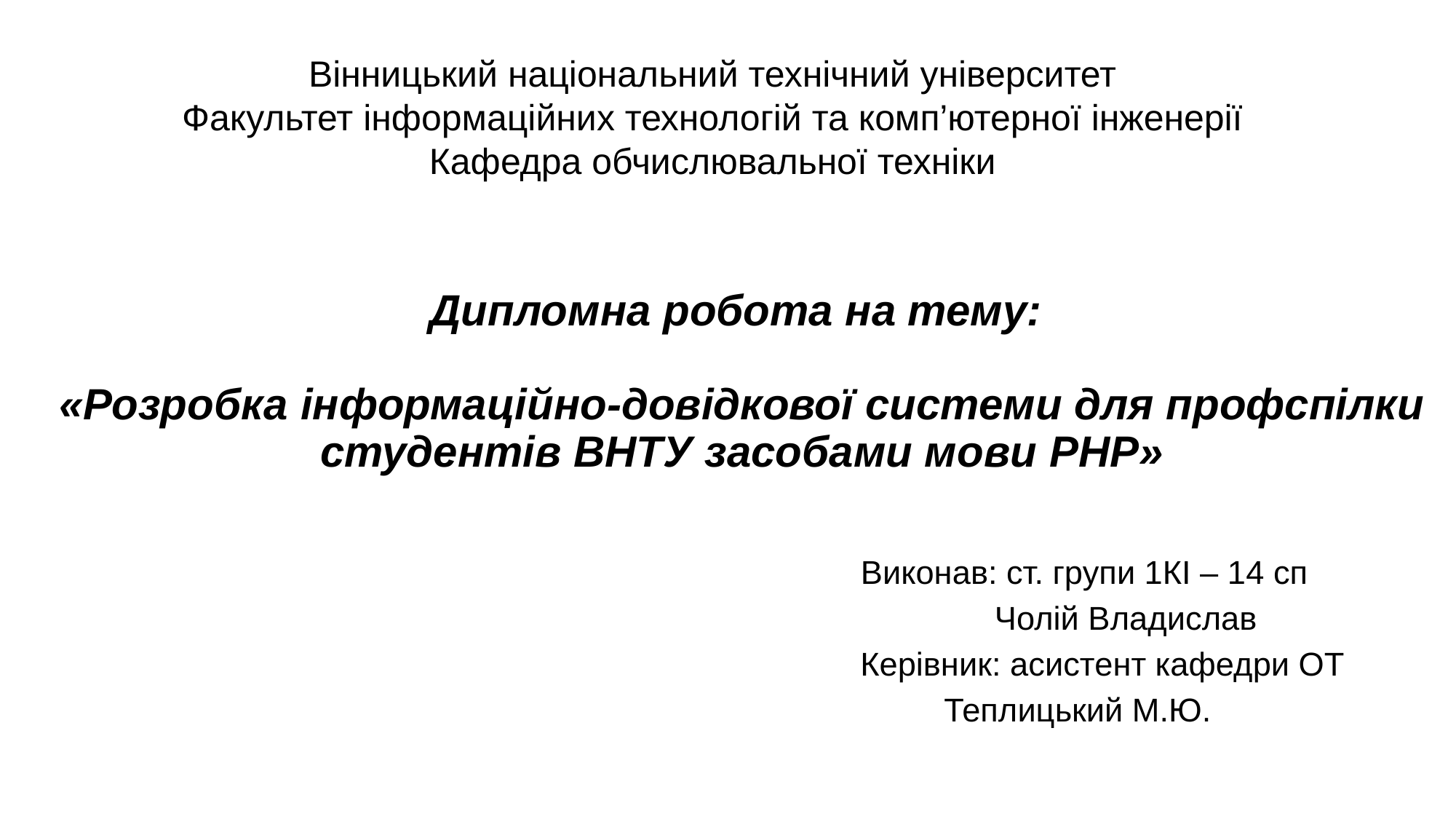

Вінницький національний технічний університет
Факультет інформаційних технологій та комп’ютерної інженерії
Кафедра обчислювальної техніки
# Дипломна робота на тему: «Розробка інформаційно-довідкової системи для профспілки студентів ВНТУ засобами мови PHP»
Виконав: ст. групи 1КІ – 14 сп
	  Чолій Владислав
    Керівник: асистент кафедри ОТ
	                Теплицький М.Ю.